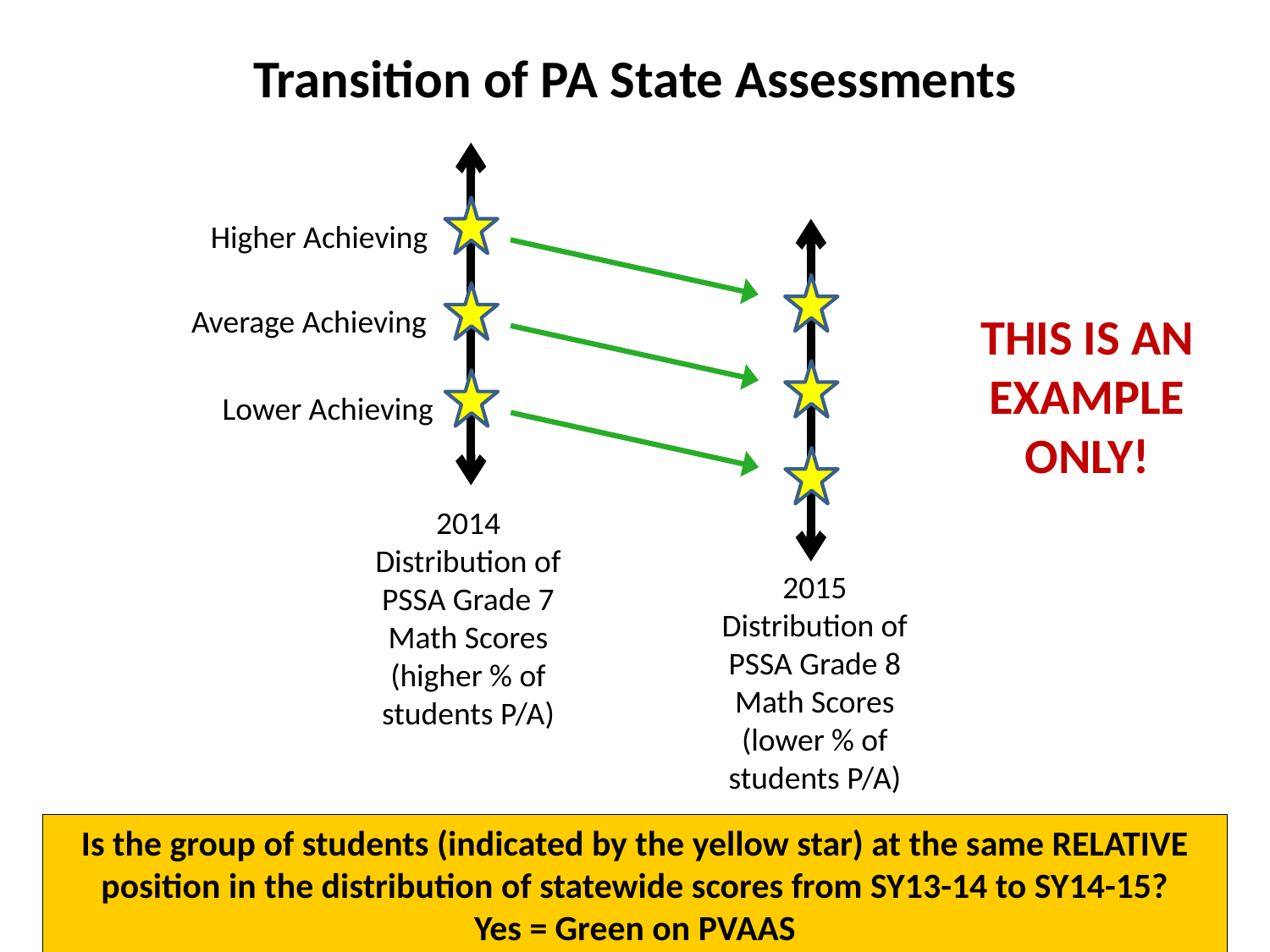

# Transition of PA State Assessments

Higher Achieving

Average Achieving
THIS IS AN EXAMPLE ONLY!

Lower Achieving
2014 Distribution of PSSA Grade 7 Math Scores (higher % of students P/A)
2015
Distribution of PSSA Grade 8 Math Scores
(lower % of students P/A)

Is the group of students (indicated by the yellow star) at the same RELATIVE position in the distribution of statewide scores from SY13-14 to SY14-15?
Yes = Green on PVAAS